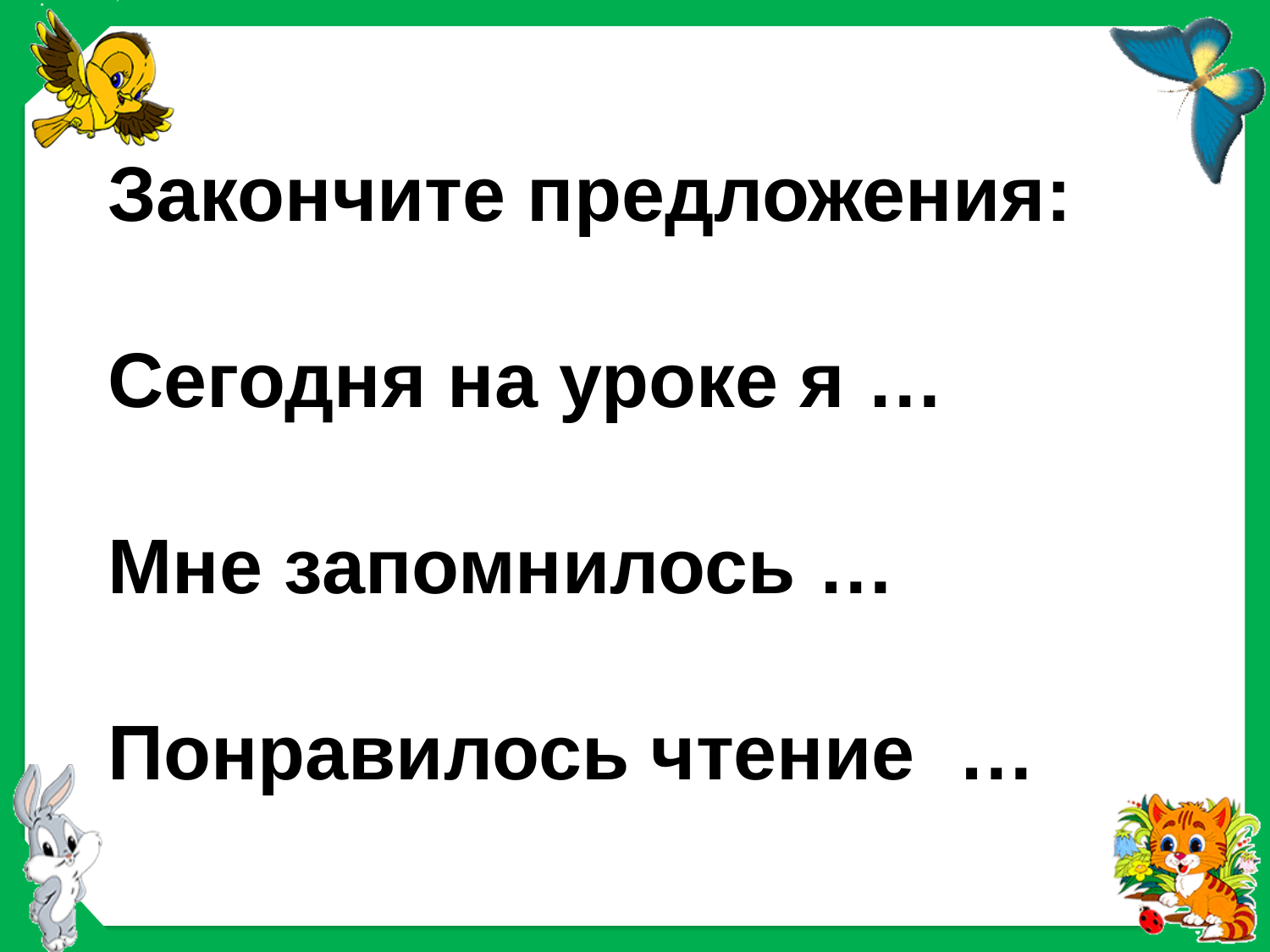

# Закончите предложения: Сегодня на уроке я … Мне запомнилось … Понравилось чтение  …